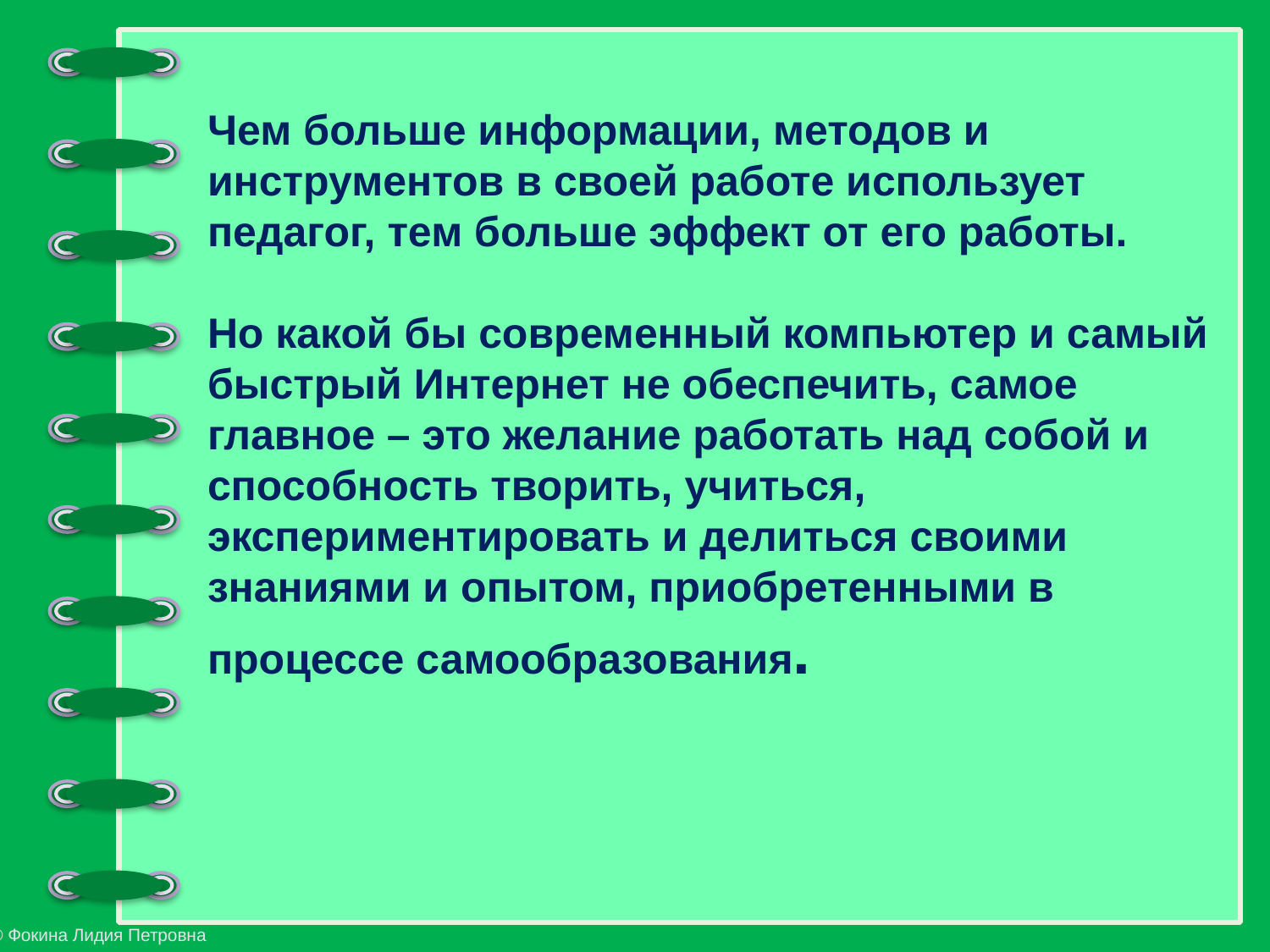

Чем больше информации, методов и инструментов в своей работе использует педагог, тем больше эффект от его работы.

Но какой бы современный компьютер и самый быстрый Интернет не обеспечить, самое главное – это желание работать над собой и способность творить, учиться, экспериментировать и делиться своими знаниями и опытом, приобретенными в процессе самообразования.